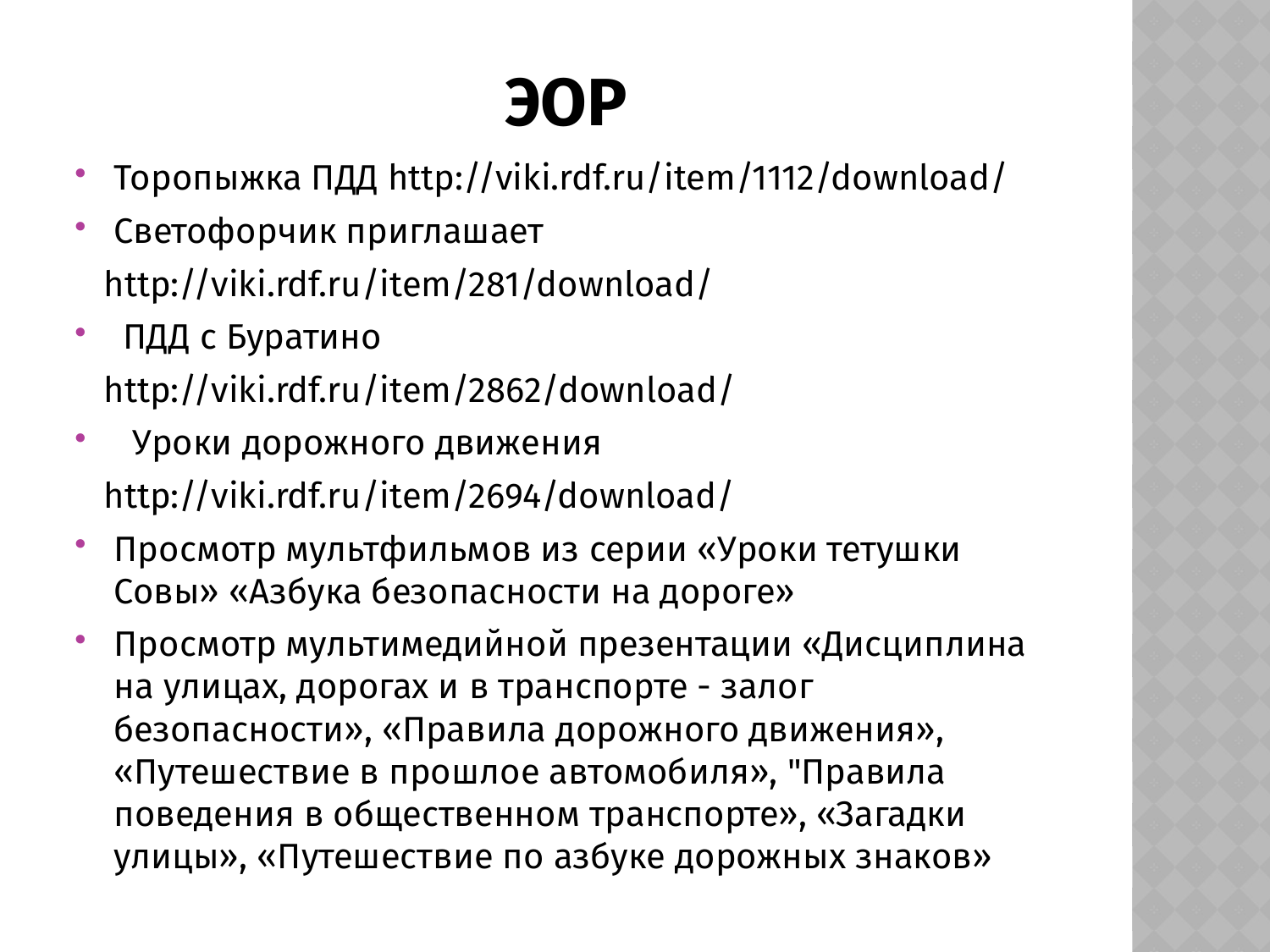

# ЭОР
Торопыжка ПДД http://viki.rdf.ru/item/1112/download/
Светофорчик приглашает
   http://viki.rdf.ru/item/281/download/
 ПДД с Буратино
   http://viki.rdf.ru/item/2862/download/
  Уроки дорожного движения
   http://viki.rdf.ru/item/2694/download/
Просмотр мультфильмов из серии «Уроки тетушки Совы» «Азбука безопасности на дороге»
Просмотр мультимедийной презентации «Дисциплина на улицах, дорогах и в транспорте - залог безопасности», «Правила дорожного движения», «Путешествие в прошлое автомобиля», "Правила поведения в общественном транспорте», «Загадки улицы», «Путешествие по азбуке дорожных знаков»